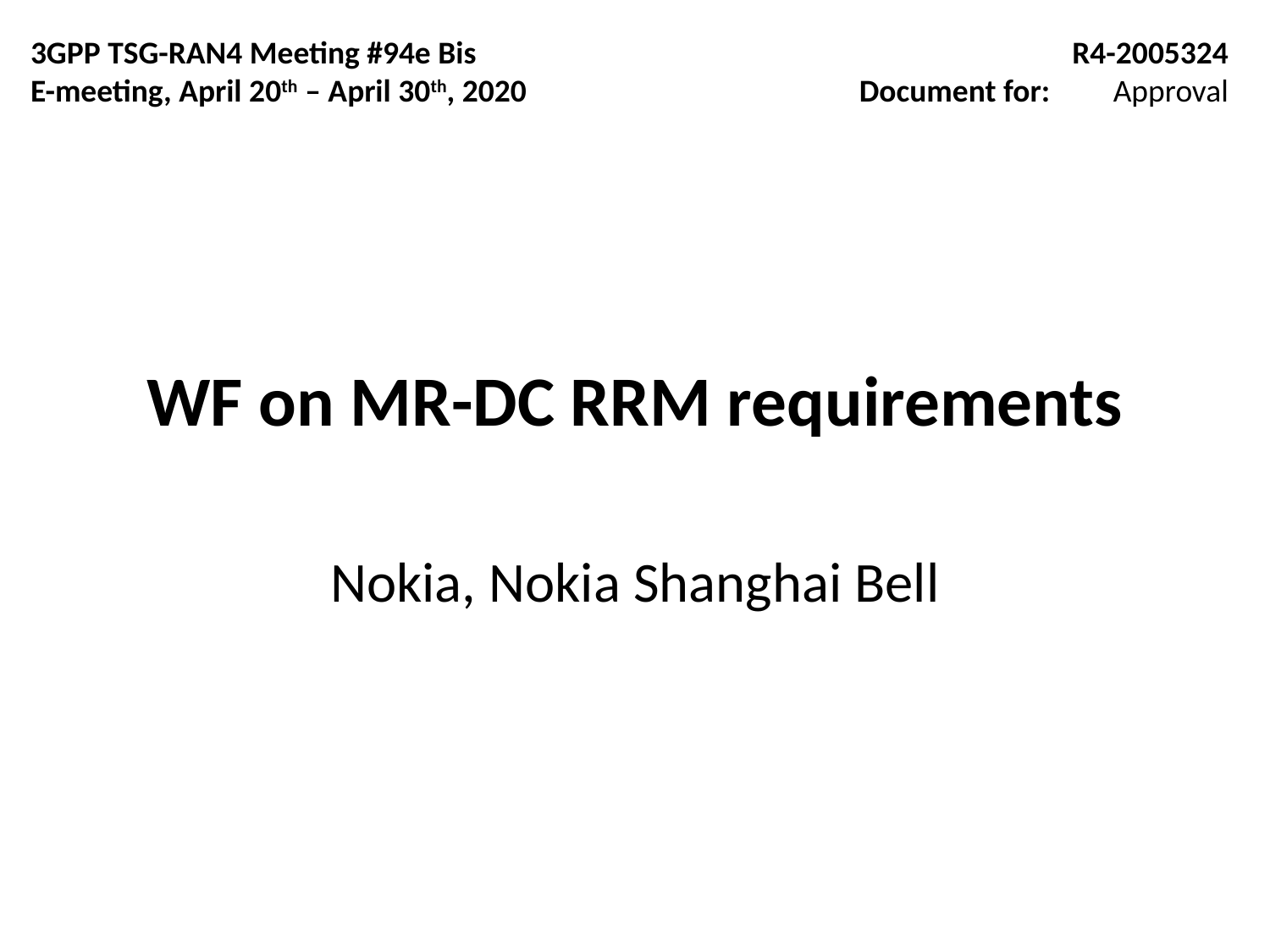

3GPP TSG-RAN4 Meeting #94e Bis
E-meeting, April 20th – April 30th, 2020
R4-2005324
Document for:	Approval
# WF on MR-DC RRM requirements
Nokia, Nokia Shanghai Bell